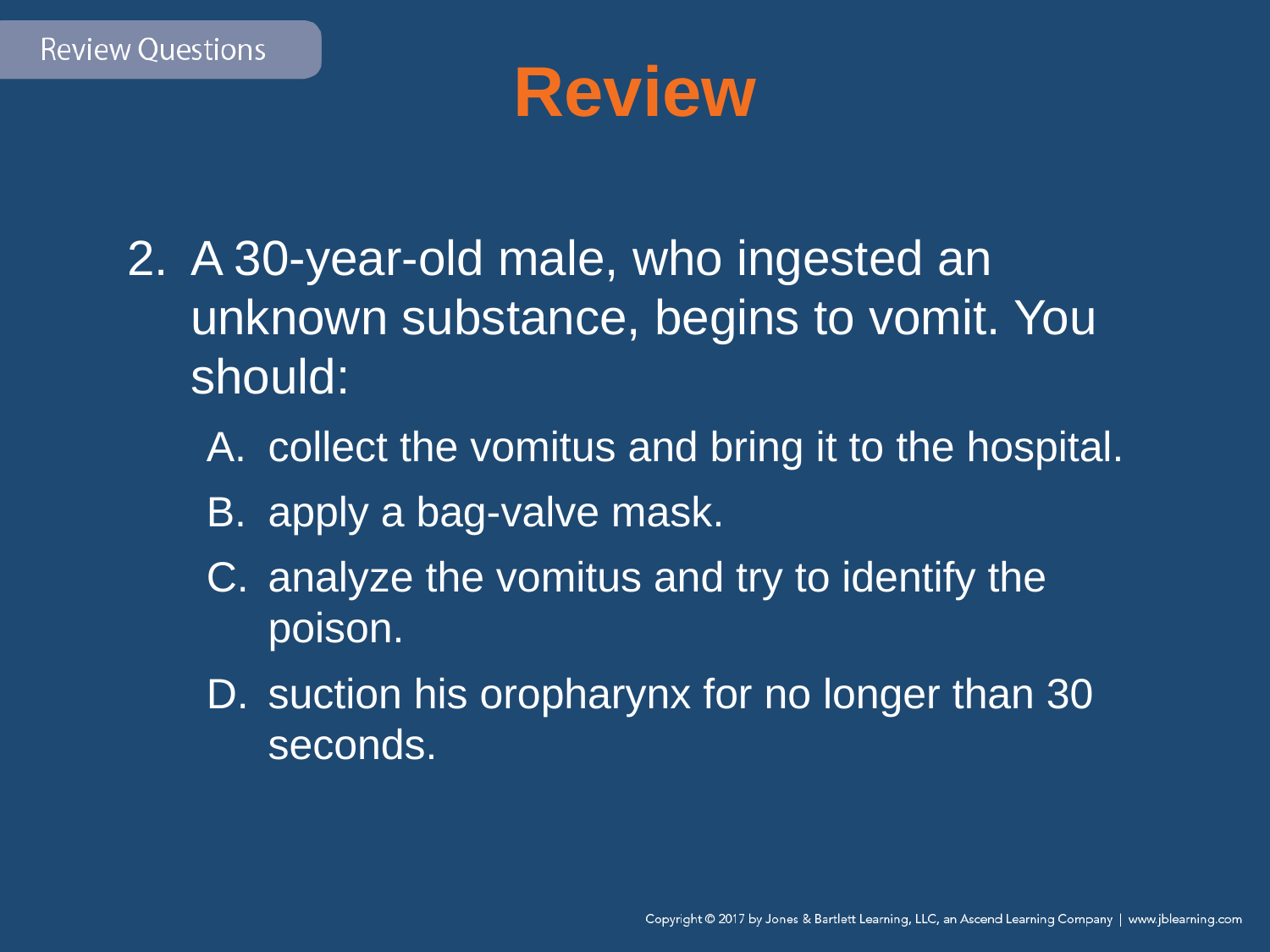

# Review
A 30-year-old male, who ingested an unknown substance, begins to vomit. You should:
collect the vomitus and bring it to the hospital.
apply a bag-valve mask.
analyze the vomitus and try to identify the poison.
suction his oropharynx for no longer than 30 seconds.